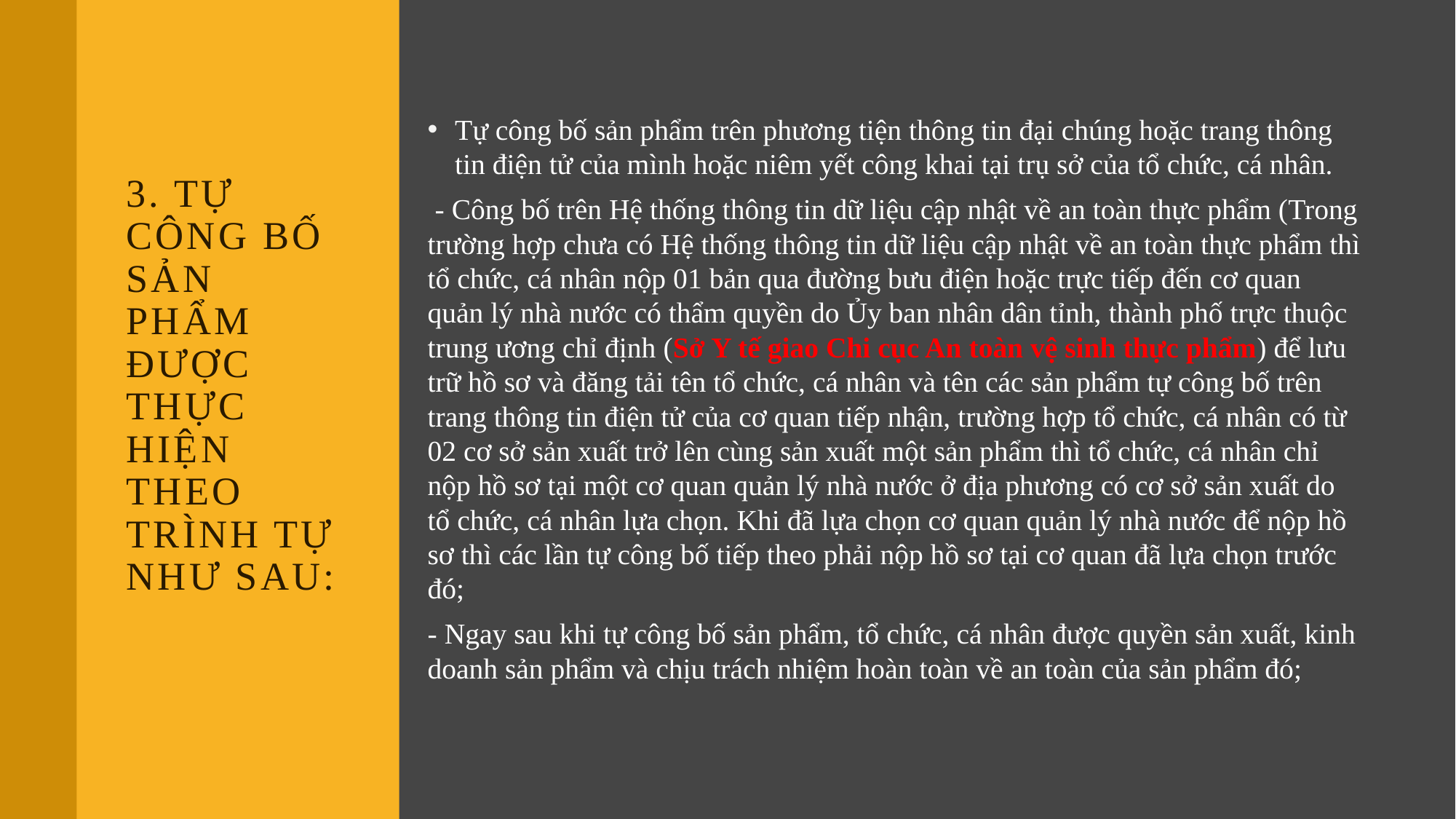

Tự công bố sản phẩm trên phương tiện thông tin đại chúng hoặc trang thông tin điện tử của mình hoặc niêm yết công khai tại trụ sở của tổ chức, cá nhân.
 - Công bố trên Hệ thống thông tin dữ liệu cập nhật về an toàn thực phẩm (Trong trường hợp chưa có Hệ thống thông tin dữ liệu cập nhật về an toàn thực phẩm thì tổ chức, cá nhân nộp 01 bản qua đường bưu điện hoặc trực tiếp đến cơ quan quản lý nhà nước có thẩm quyền do Ủy ban nhân dân tỉnh, thành phố trực thuộc trung ương chỉ định (Sở Y tế giao Chi cục An toàn vệ sinh thực phẩm) để lưu trữ hồ sơ và đăng tải tên tổ chức, cá nhân và tên các sản phẩm tự công bố trên trang thông tin điện tử của cơ quan tiếp nhận, trường hợp tổ chức, cá nhân có từ 02 cơ sở sản xuất trở lên cùng sản xuất một sản phẩm thì tổ chức, cá nhân chỉ nộp hồ sơ tại một cơ quan quản lý nhà nước ở địa phương có cơ sở sản xuất do tổ chức, cá nhân lựa chọn. Khi đã lựa chọn cơ quan quản lý nhà nước để nộp hồ sơ thì các lần tự công bố tiếp theo phải nộp hồ sơ tại cơ quan đã lựa chọn trước đó;
- Ngay sau khi tự công bố sản phẩm, tổ chức, cá nhân được quyền sản xuất, kinh doanh sản phẩm và chịu trách nhiệm hoàn toàn về an toàn của sản phẩm đó;

# 3. tự công bố sản phẩm được thực hiện theo trình tự như sau: